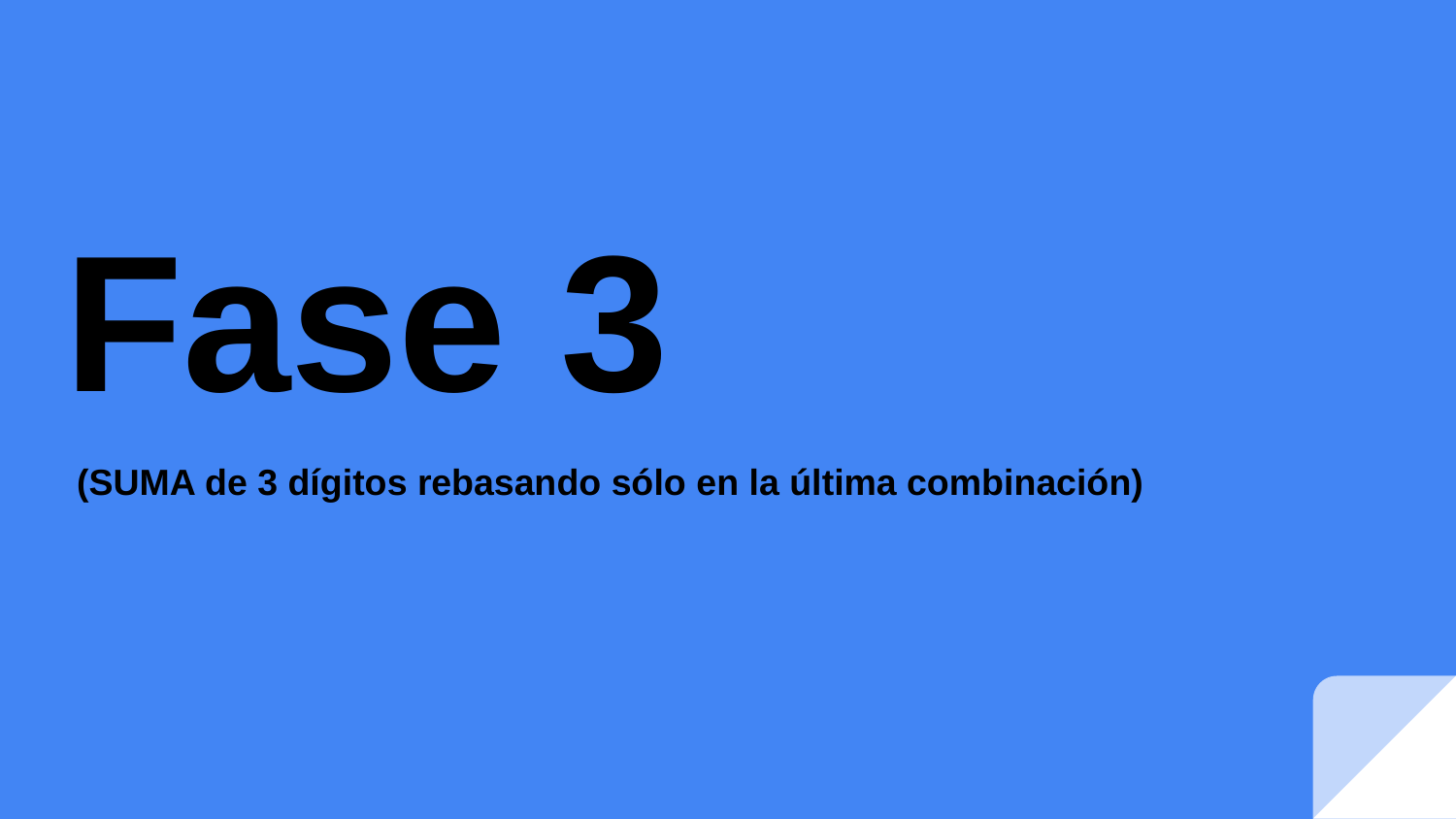

# Fase 3
(SUMA de 3 dígitos rebasando sólo en la última combinación)